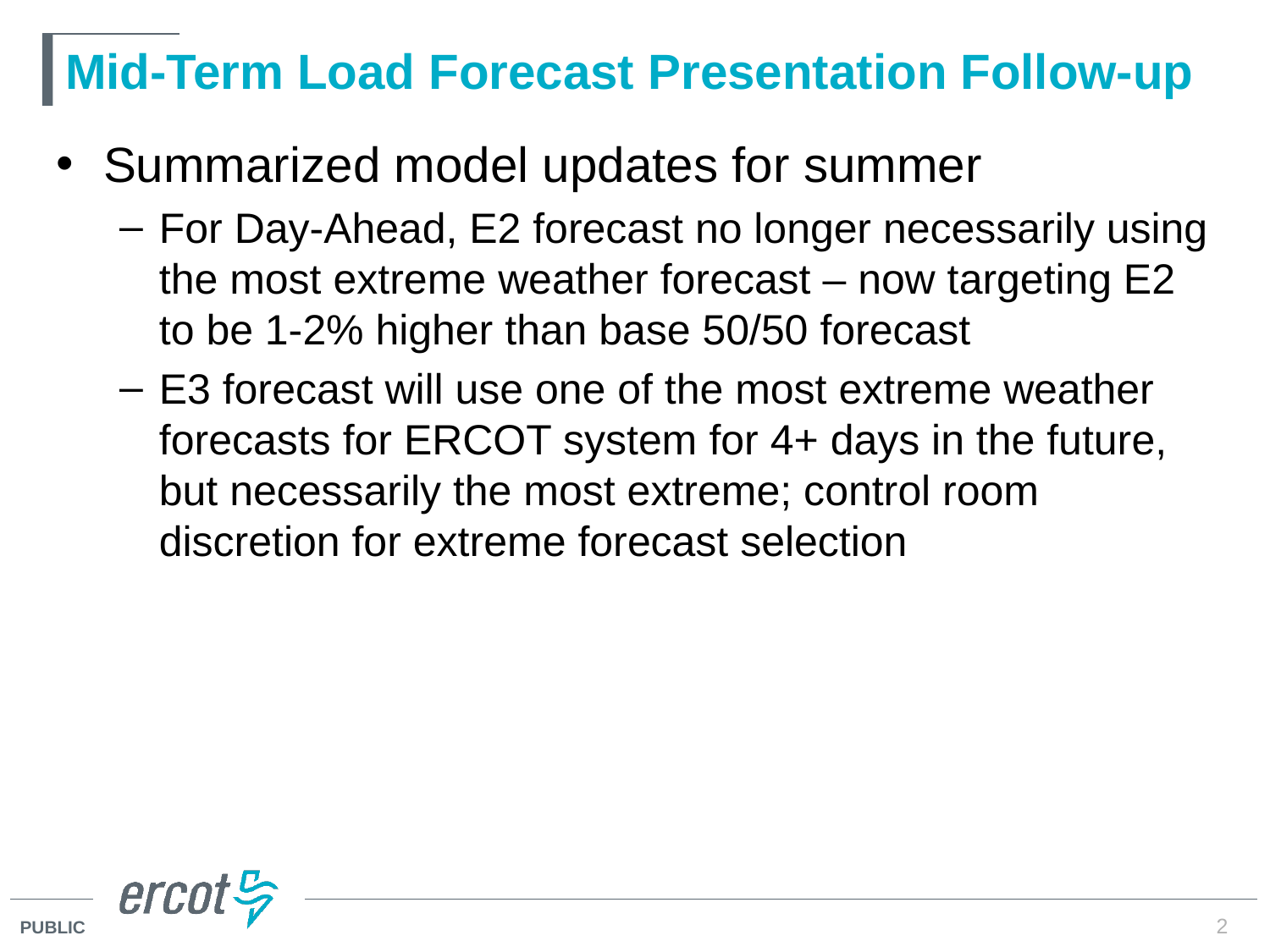

# Mid-Term Load Forecast Presentation Follow-up
Summarized model updates for summer
For Day-Ahead, E2 forecast no longer necessarily using the most extreme weather forecast – now targeting E2 to be 1-2% higher than base 50/50 forecast
E3 forecast will use one of the most extreme weather forecasts for ERCOT system for 4+ days in the future, but necessarily the most extreme; control room discretion for extreme forecast selection

2